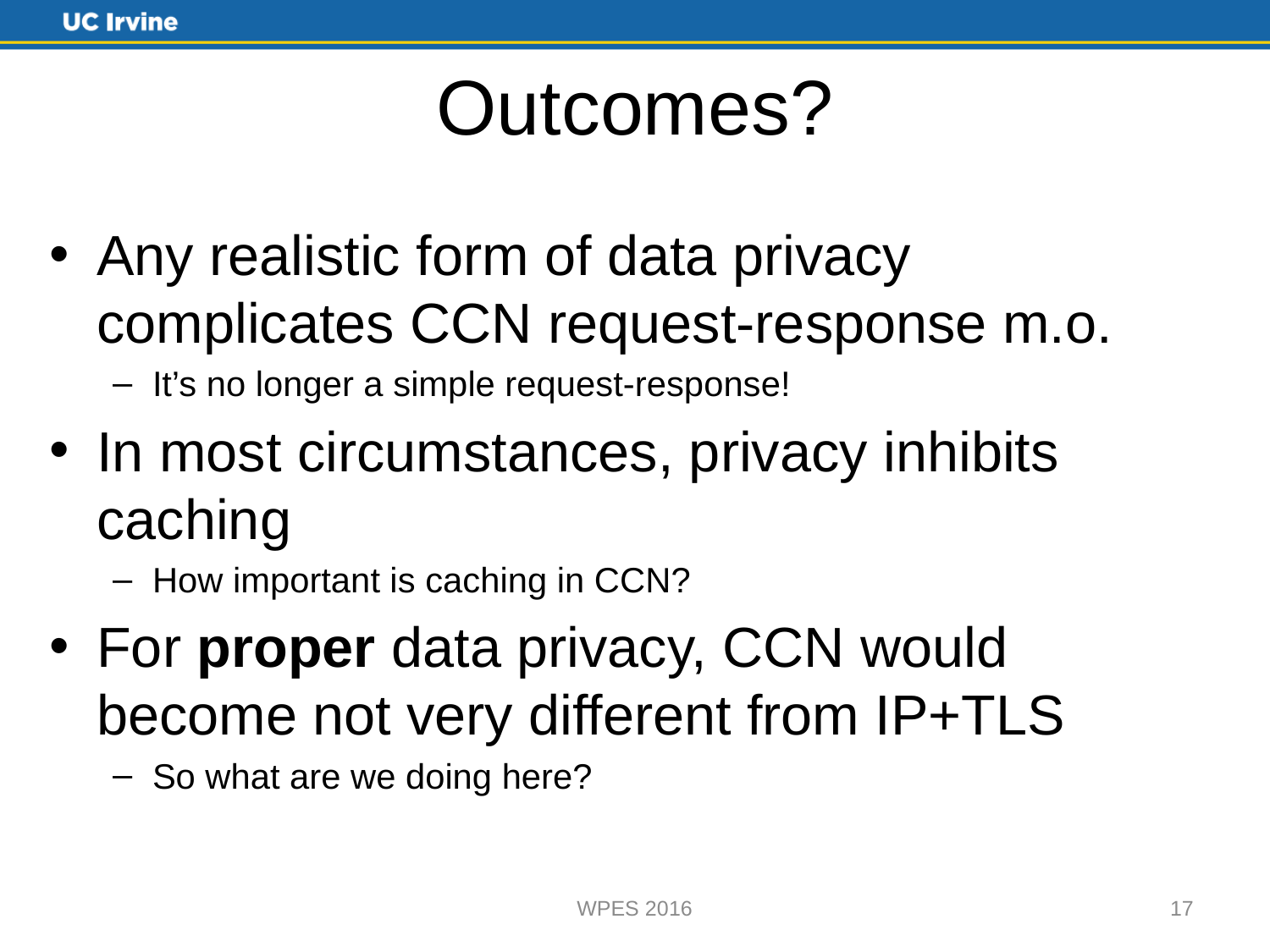

# Outcomes?
Any realistic form of data privacy complicates CCN request-response m.o.
It’s no longer a simple request-response!
In most circumstances, privacy inhibits caching
How important is caching in CCN?
For proper data privacy, CCN would become not very different from IP+TLS
So what are we doing here?
WPES 2016
17